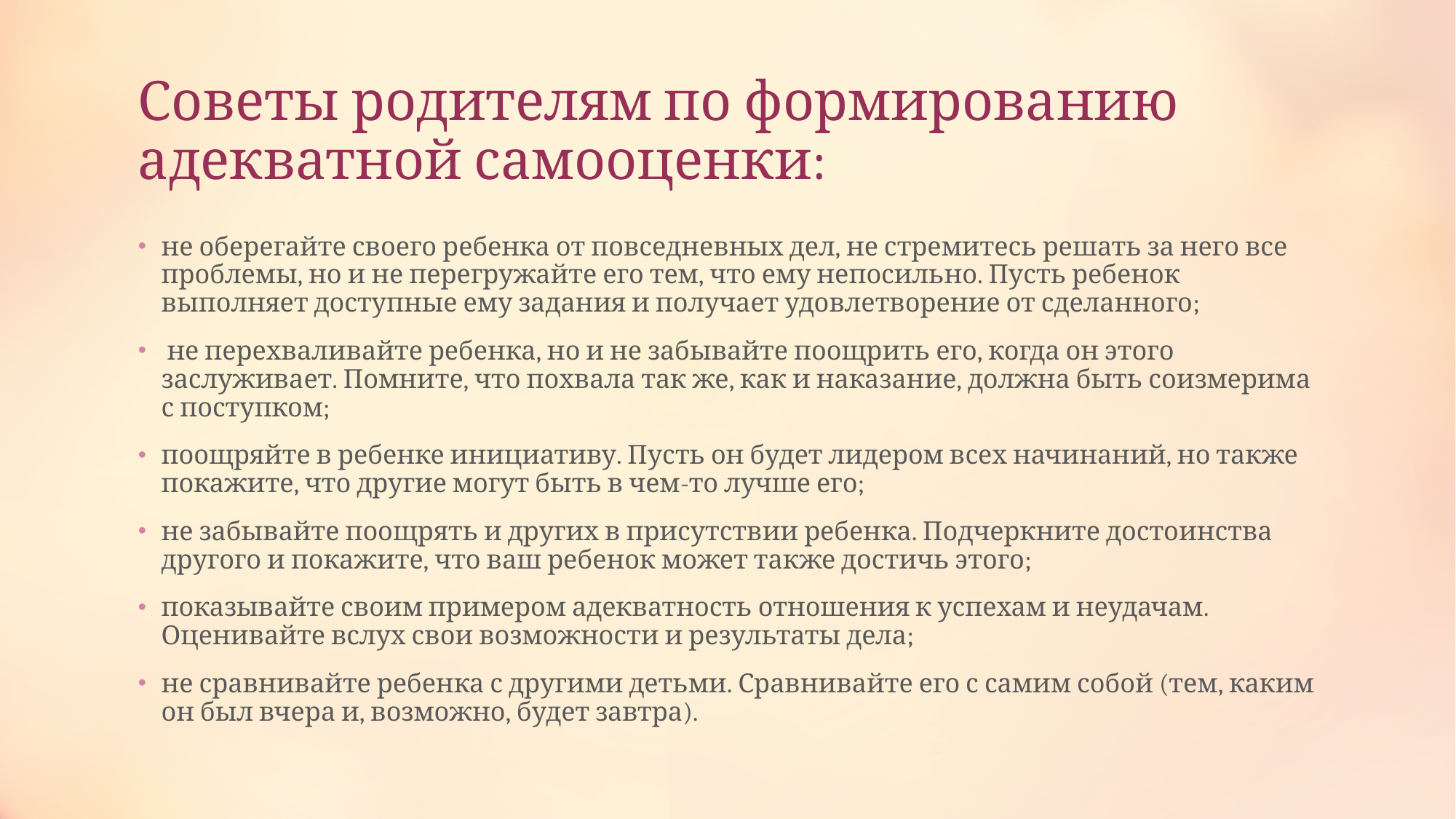

# Советы родителям по формированию адекватной самооценки:
не оберегайте своего ребенка от повседневных дел, не стремитесь решать за него все проблемы, но и не перегружайте его тем, что ему непосильно. Пусть ребенок выполняет доступные ему задания и получает удовлетворение от сделанного;
 не перехваливайте ребенка, но и не забывайте поощрить его, когда он этого заслуживает. Помните, что похвала так же, как и наказание, должна быть соизмерима с поступком;
поощряйте в ребенке инициативу. Пусть он будет лидером всех начинаний, но также покажите, что другие могут быть в чем-то лучше его;
не забывайте поощрять и других в присутствии ребенка. Подчеркните достоинства другого и покажите, что ваш ребенок может также достичь этого;
показывайте своим примером адекватность отношения к успехам и неудачам. Оценивайте вслух свои возможности и результаты дела;
не сравнивайте ребенка с другими детьми. Сравнивайте его с самим собой (тем, каким он был вчера и, возможно, будет завтра).